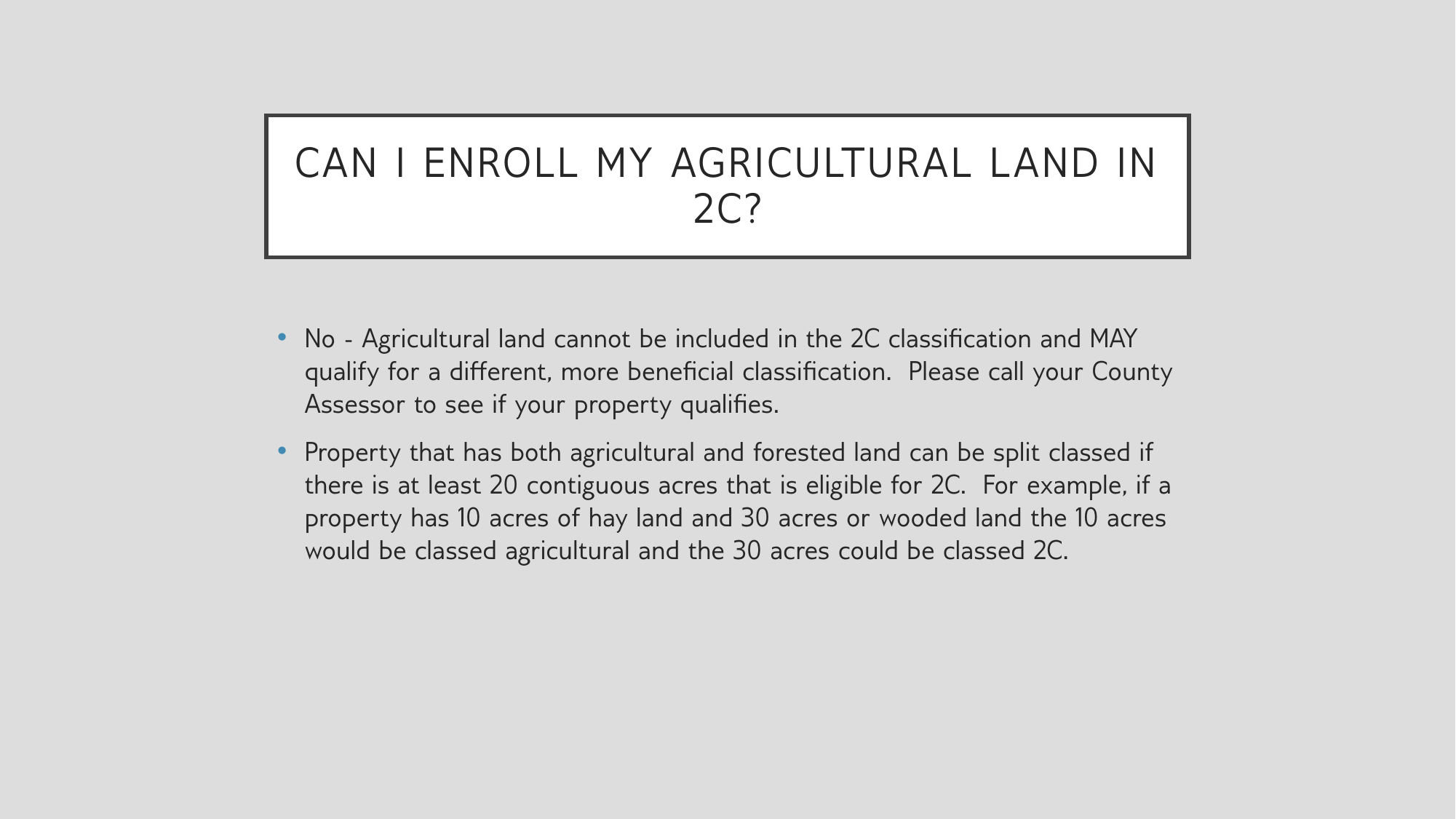

# Can I enroll my agricultural land in 2C?
No - Agricultural land cannot be included in the 2C classification and MAY qualify for a different, more beneficial classification.  Please call your County Assessor to see if your property qualifies.
Property that has both agricultural and forested land can be split classed if there is at least 20 contiguous acres that is eligible for 2C.  For example, if a property has 10 acres of hay land and 30 acres or wooded land the 10 acres would be classed agricultural and the 30 acres could be classed 2C.